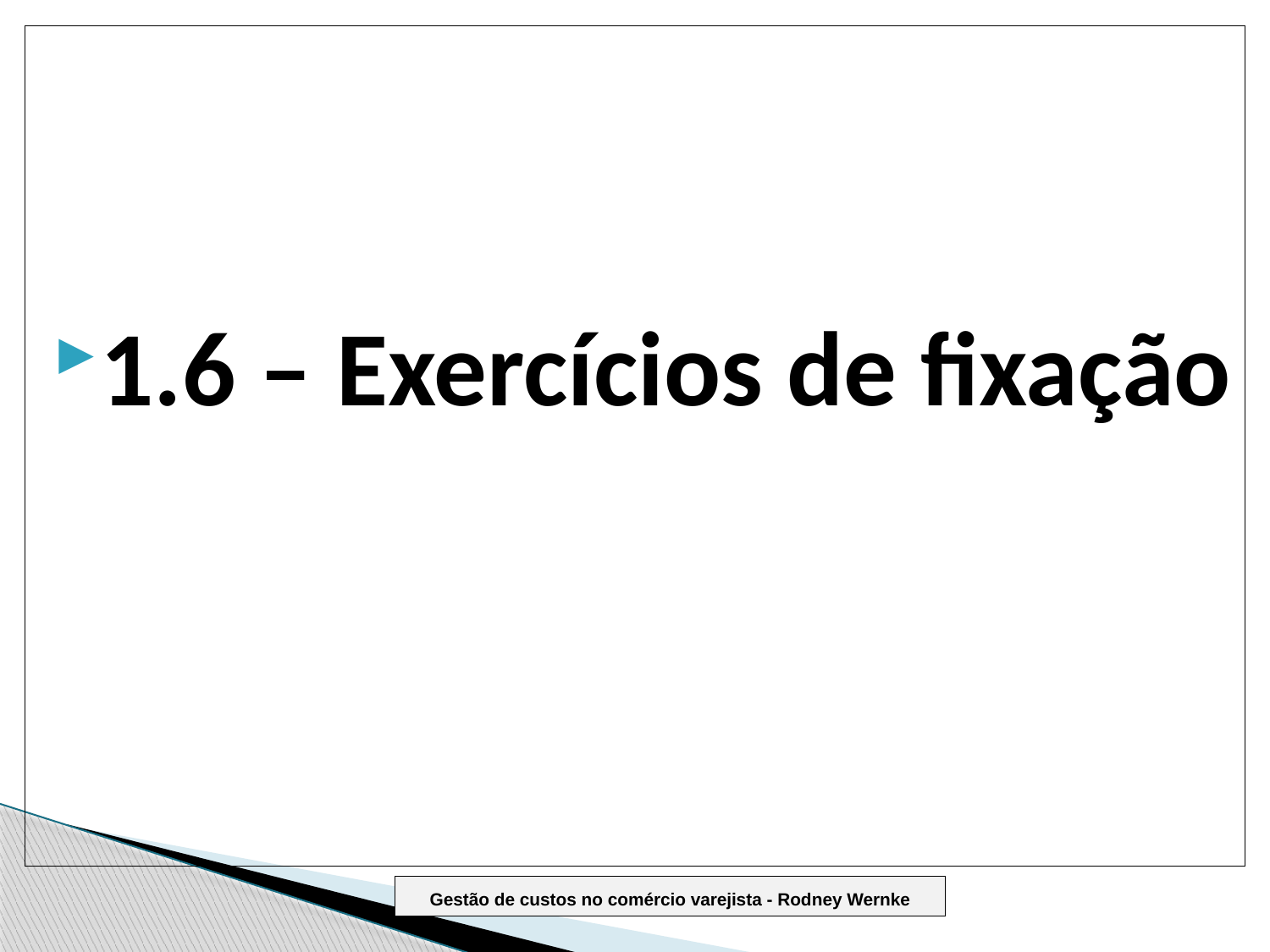

1.6 – Exercícios de fixação
Gestão de custos no comércio varejista - Rodney Wernke